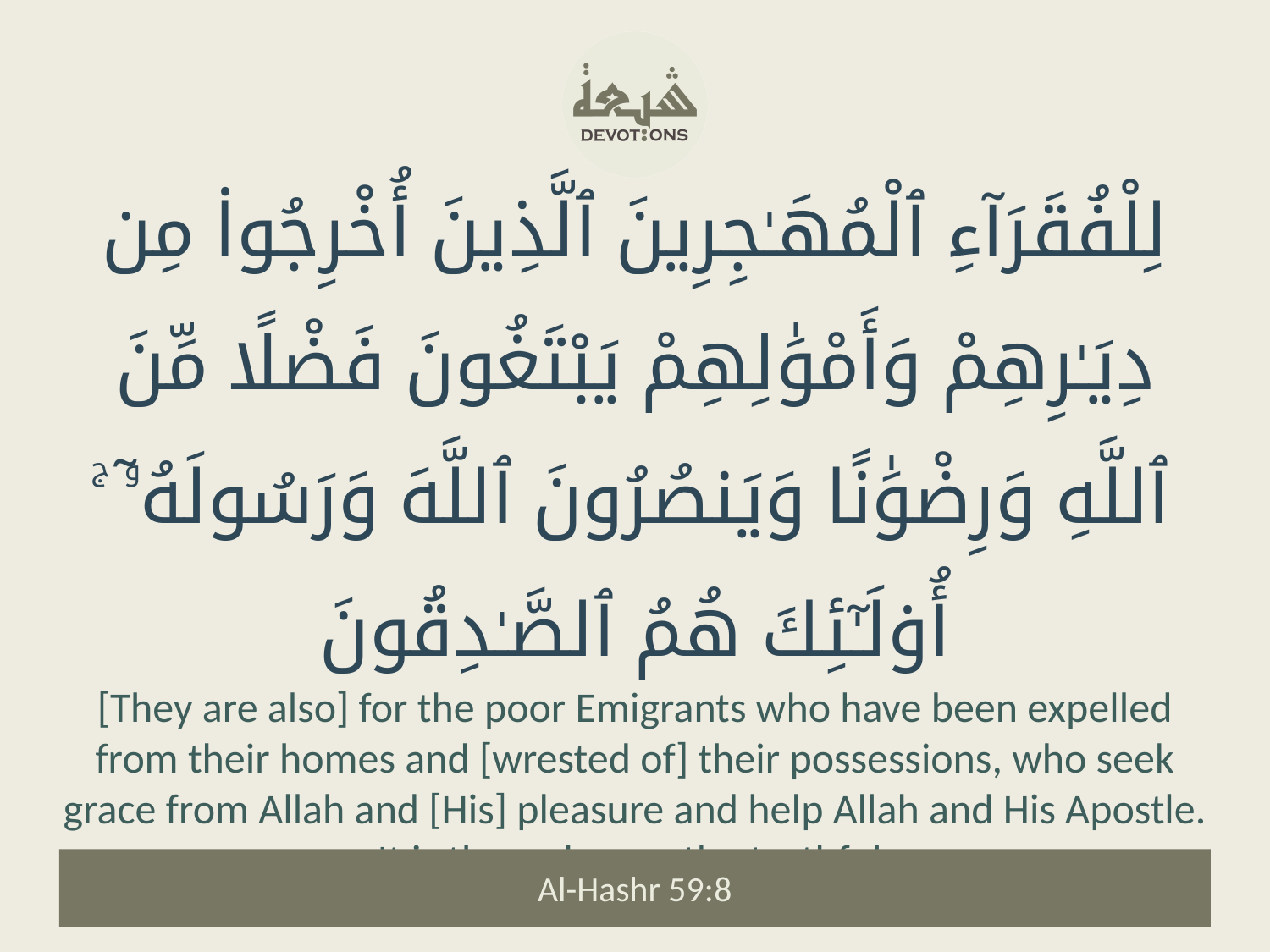

لِلْفُقَرَآءِ ٱلْمُهَـٰجِرِينَ ٱلَّذِينَ أُخْرِجُوا۟ مِن دِيَـٰرِهِمْ وَأَمْوَٰلِهِمْ يَبْتَغُونَ فَضْلًا مِّنَ ٱللَّهِ وَرِضْوَٰنًا وَيَنصُرُونَ ٱللَّهَ وَرَسُولَهُۥٓ ۚ أُو۟لَـٰٓئِكَ هُمُ ٱلصَّـٰدِقُونَ
[They are also] for the poor Emigrants who have been expelled from their homes and [wrested of] their possessions, who seek grace from Allah and [His] pleasure and help Allah and His Apostle. It is they who are the truthful.
Al-Hashr 59:8